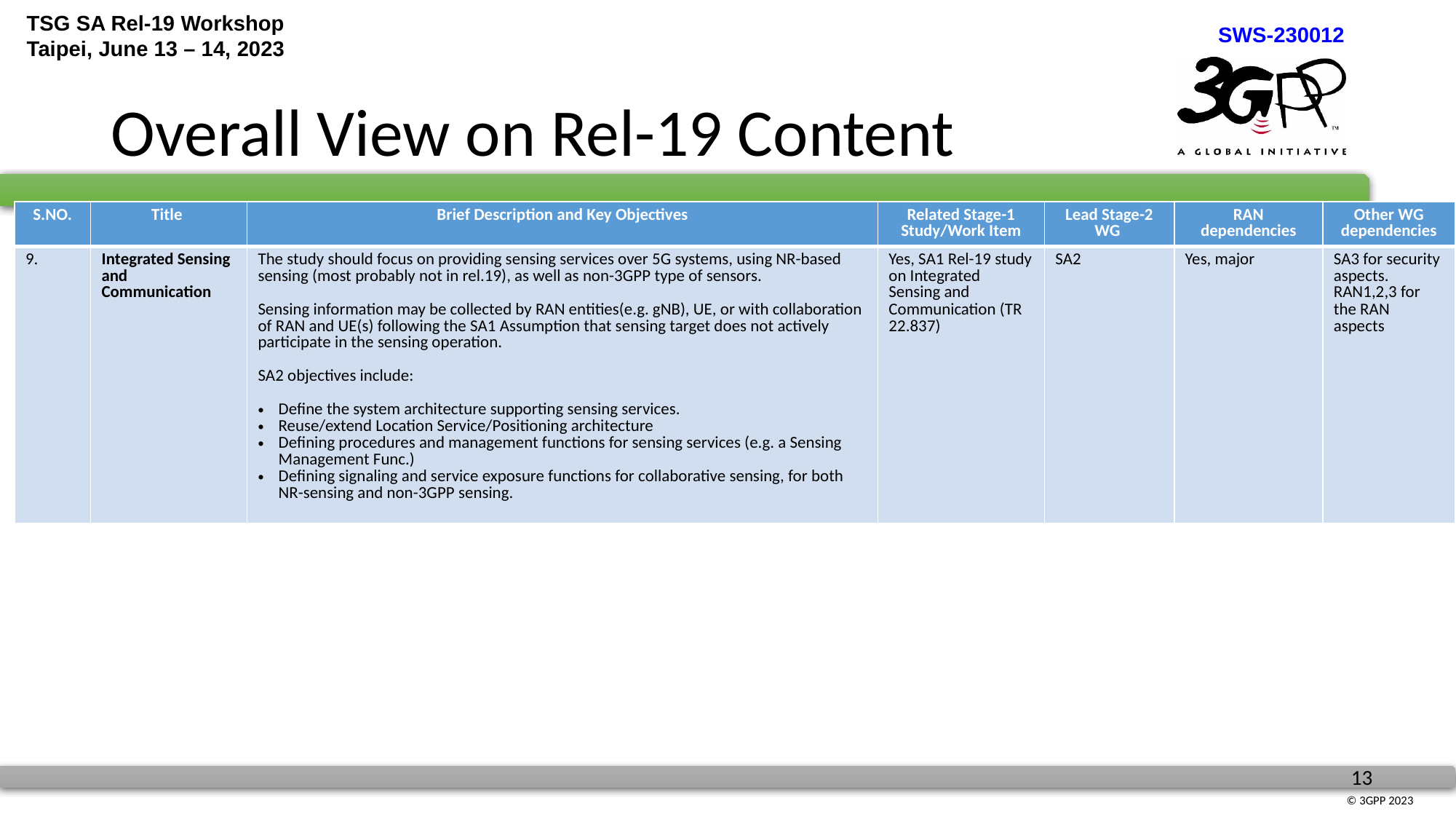

# Overall View on Rel-19 Content
| S.NO. | Title | Brief Description and Key Objectives | Related Stage-1 Study/Work Item | Lead Stage-2 WG | RAN dependencies | Other WG dependencies |
| --- | --- | --- | --- | --- | --- | --- |
| 9. | Integrated Sensing and Communication | The study should focus on providing sensing services over 5G systems, using NR-based sensing (most probably not in rel.19), as well as non-3GPP type of sensors. Sensing information may be collected by RAN entities(e.g. gNB), UE, or with collaboration of RAN and UE(s) following the SA1 Assumption that sensing target does not actively participate in the sensing operation. SA2 objectives include: Define the system architecture supporting sensing services. Reuse/extend Location Service/Positioning architecture Defining procedures and management functions for sensing services (e.g. a Sensing Management Func.) Defining signaling and service exposure functions for collaborative sensing, for both NR-sensing and non-3GPP sensing. | Yes, SA1 Rel-19 study on Integrated Sensing and Communication (TR 22.837) | SA2 | Yes, major | SA3 for security aspects. RAN1,2,3 for the RAN aspects |